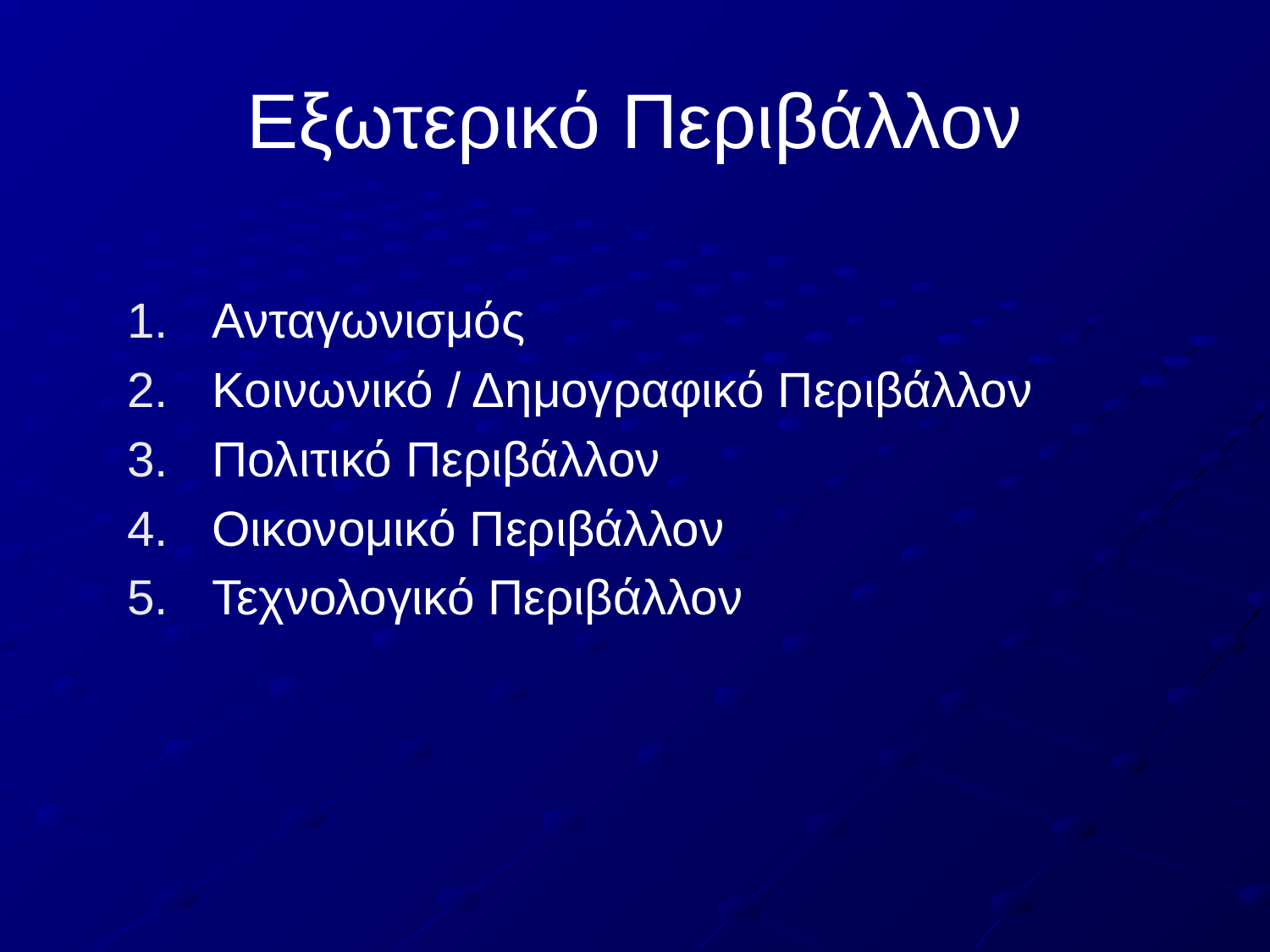

# Εξωτερικό Περιβάλλον

Ανταγωνισμός
Κοινωνικό / Δημογραφικό Περιβάλλον
Πολιτικό Περιβάλλον
Οικονομικό Περιβάλλον
Τεχνολογικό Περιβάλλον